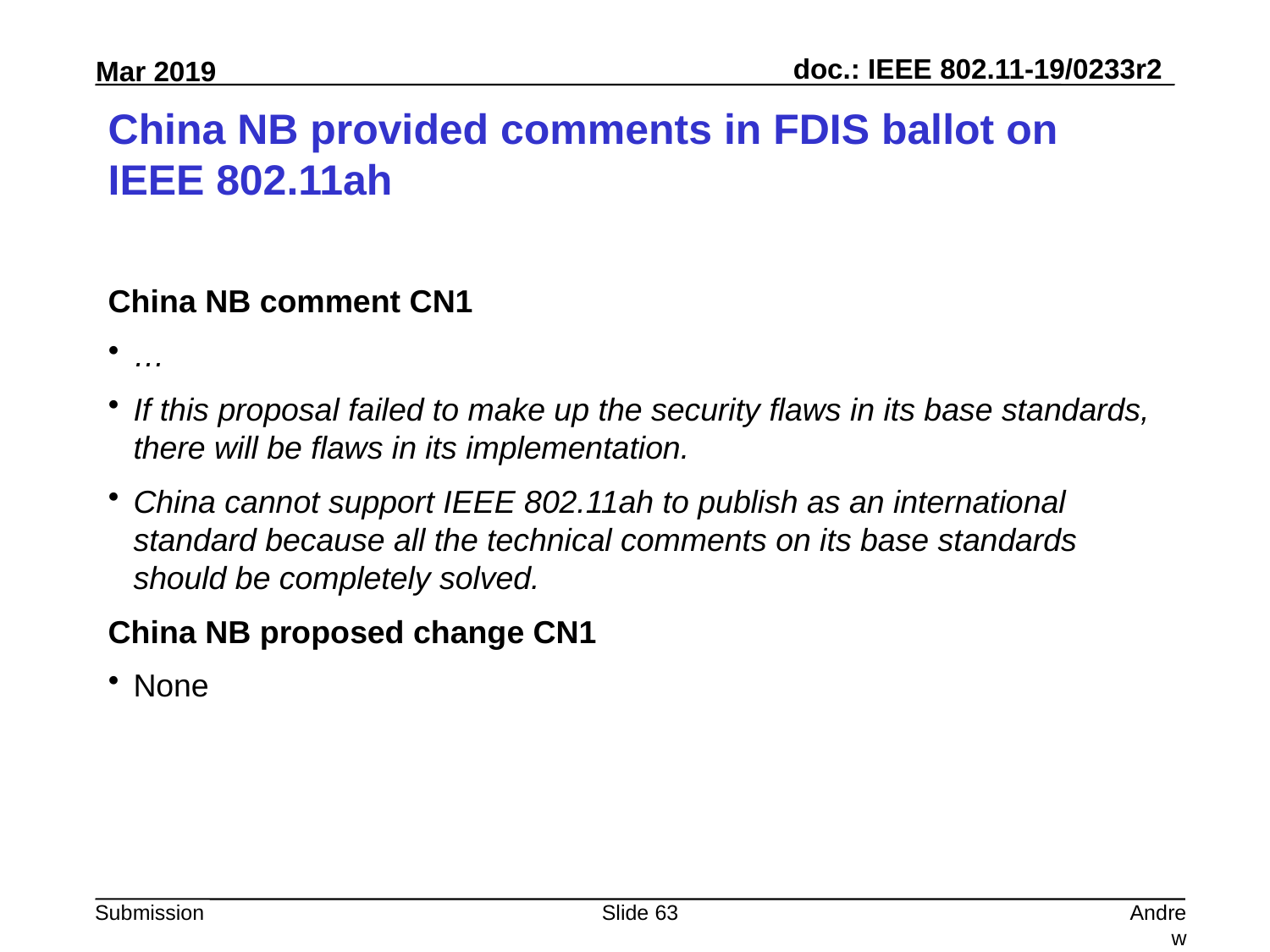

# China NB provided comments in FDIS ballot on IEEE 802.11ah
China NB comment CN1
…
If this proposal failed to make up the security flaws in its base standards, there will be flaws in its implementation.
China cannot support IEEE 802.11ah to publish as an international standard because all the technical comments on its base standards should be completely solved.
China NB proposed change CN1
None
Slide 63
Andrew Myles, Cisco